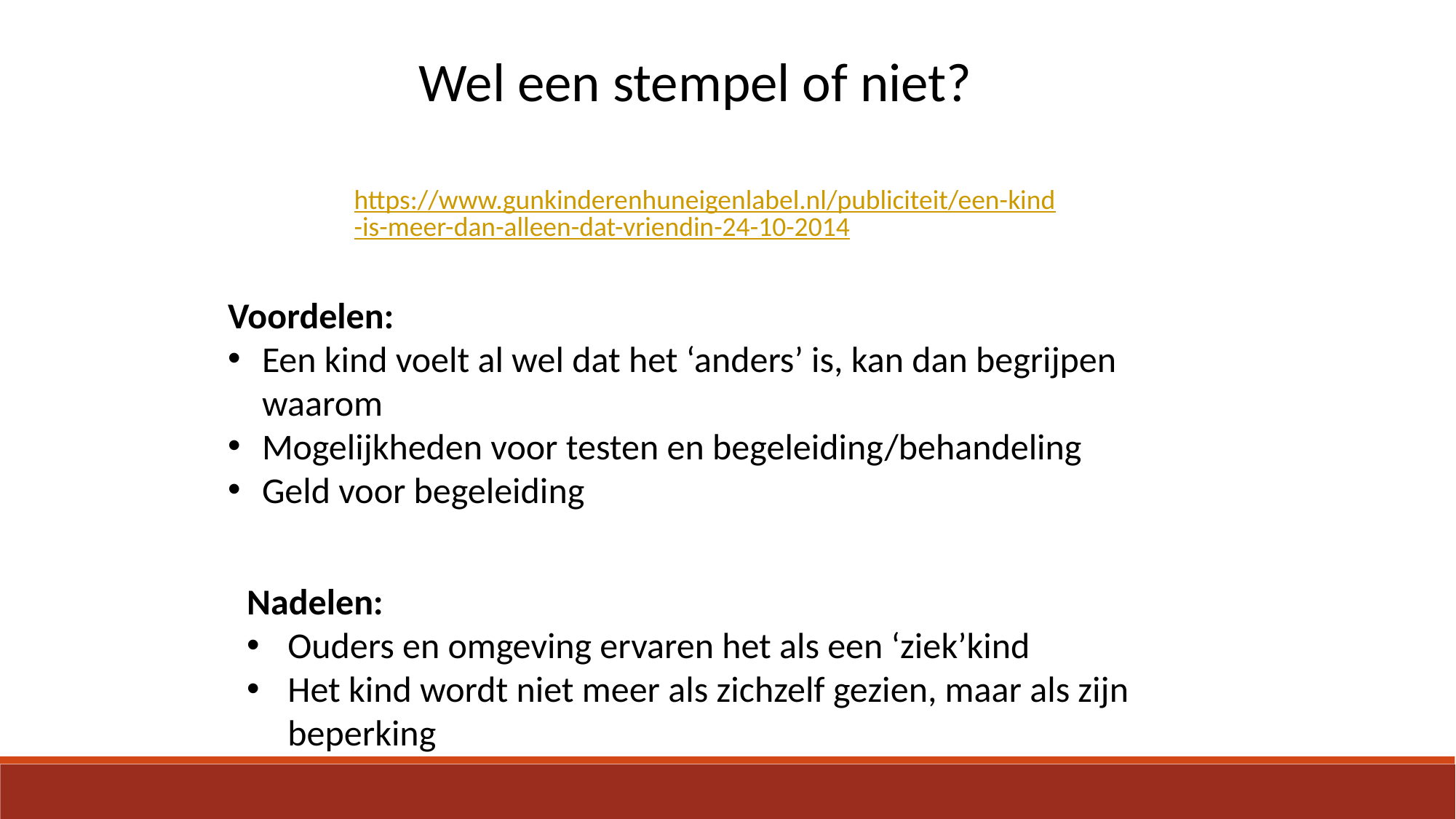

Wel een stempel of niet?
https://www.gunkinderenhuneigenlabel.nl/publiciteit/een-kind-is-meer-dan-alleen-dat-vriendin-24-10-2014

Voordelen:
Een kind voelt al wel dat het ‘anders’ is, kan dan begrijpen waarom
Mogelijkheden voor testen en begeleiding/behandeling
Geld voor begeleiding
Nadelen:
Ouders en omgeving ervaren het als een ‘ziek’kind
Het kind wordt niet meer als zichzelf gezien, maar als zijn beperking